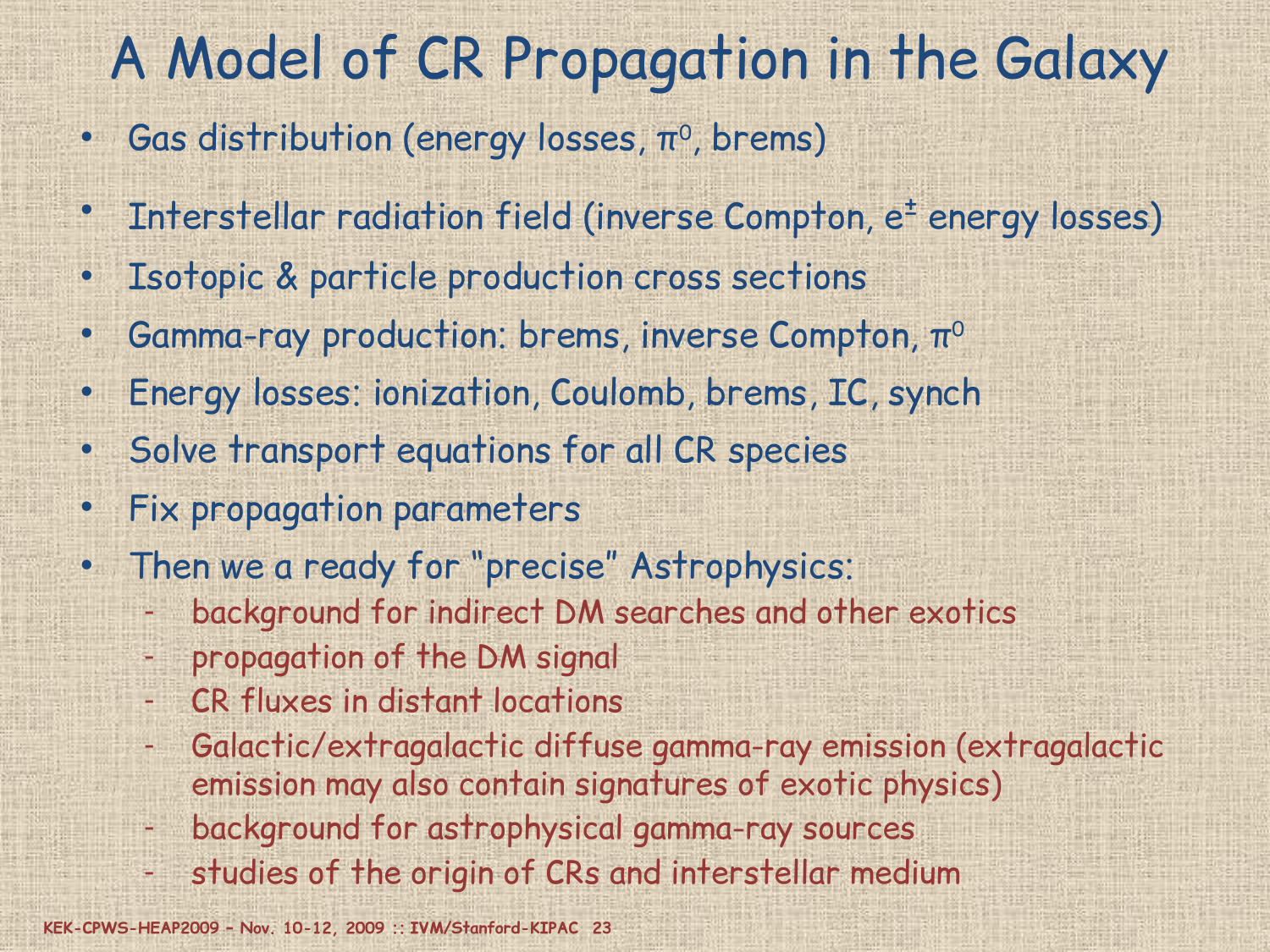

A Model of CR Propagation in the Galaxy
Gas distribution (energy losses, π0, brems)
Interstellar radiation field (inverse Compton, e± energy losses)
Isotopic & particle production cross sections
Gamma-ray production: brems, inverse Compton, π0
Energy losses: ionization, Coulomb, brems, IC, synch
Solve transport equations for all CR species
Fix propagation parameters
Then we a ready for “precise” Astrophysics:
background for indirect DM searches and other exotics
propagation of the DM signal
CR fluxes in distant locations
Galactic/extragalactic diffuse gamma-ray emission (extragalactic emission may also contain signatures of exotic physics)
background for astrophysical gamma-ray sources
studies of the origin of CRs and interstellar medium